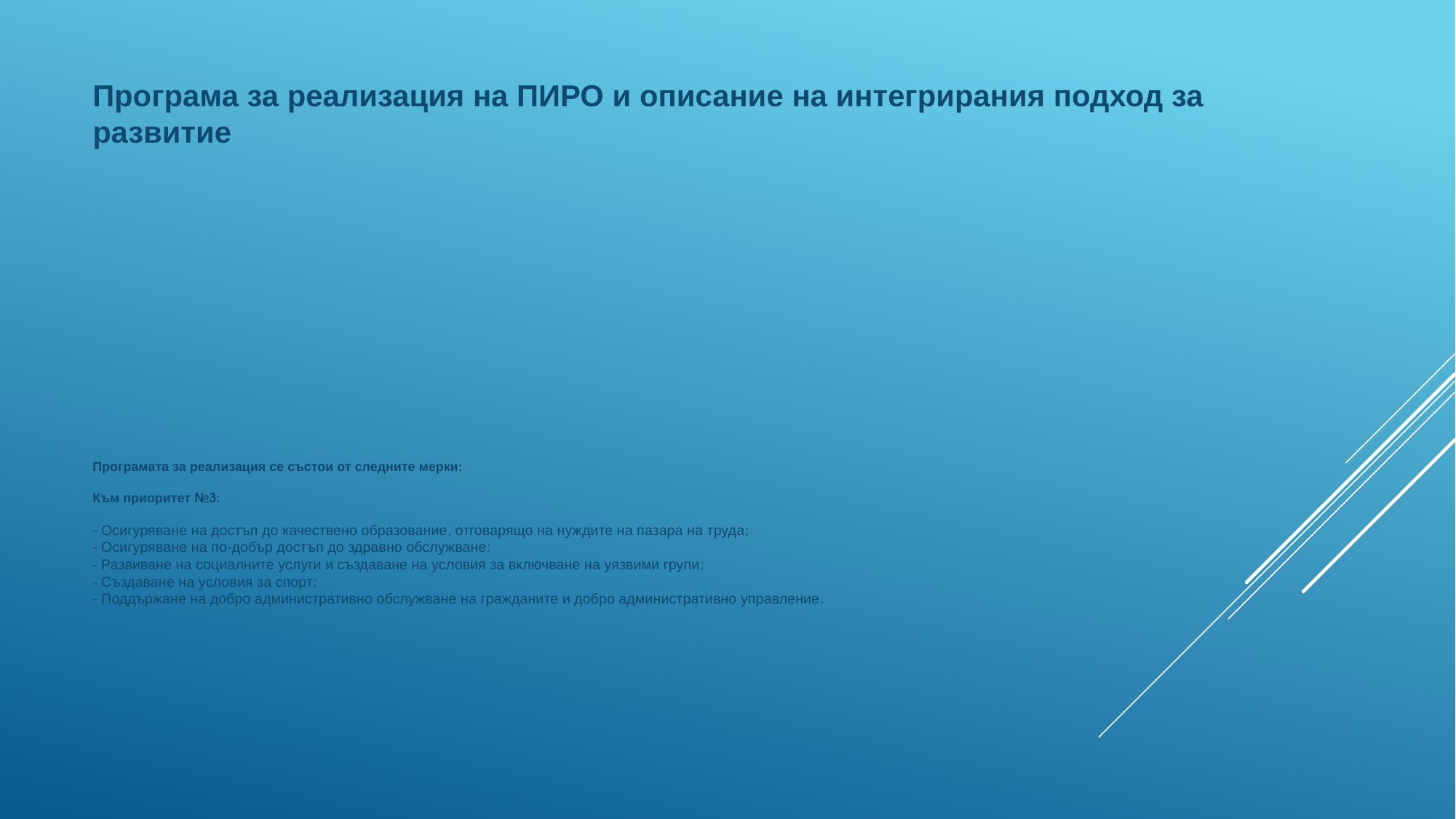

Програма за реализация на ПИРО и описание на интегрирания подход за развитие
# Програмата за реализация се състои от следните мерки: Към приоритет №3: - Осигуряване на достъп до качествено образование, отговарящо на нуждите на пазара на труда; - Осигуряване на по-добър достъп до здравно обслужване; - Развиване на социалните услуги и създаване на условия за включване на уязвими групи; - Създаване на условия за спорт; - Поддържане на добро административно обслужване на гражданите и добро административно управление.